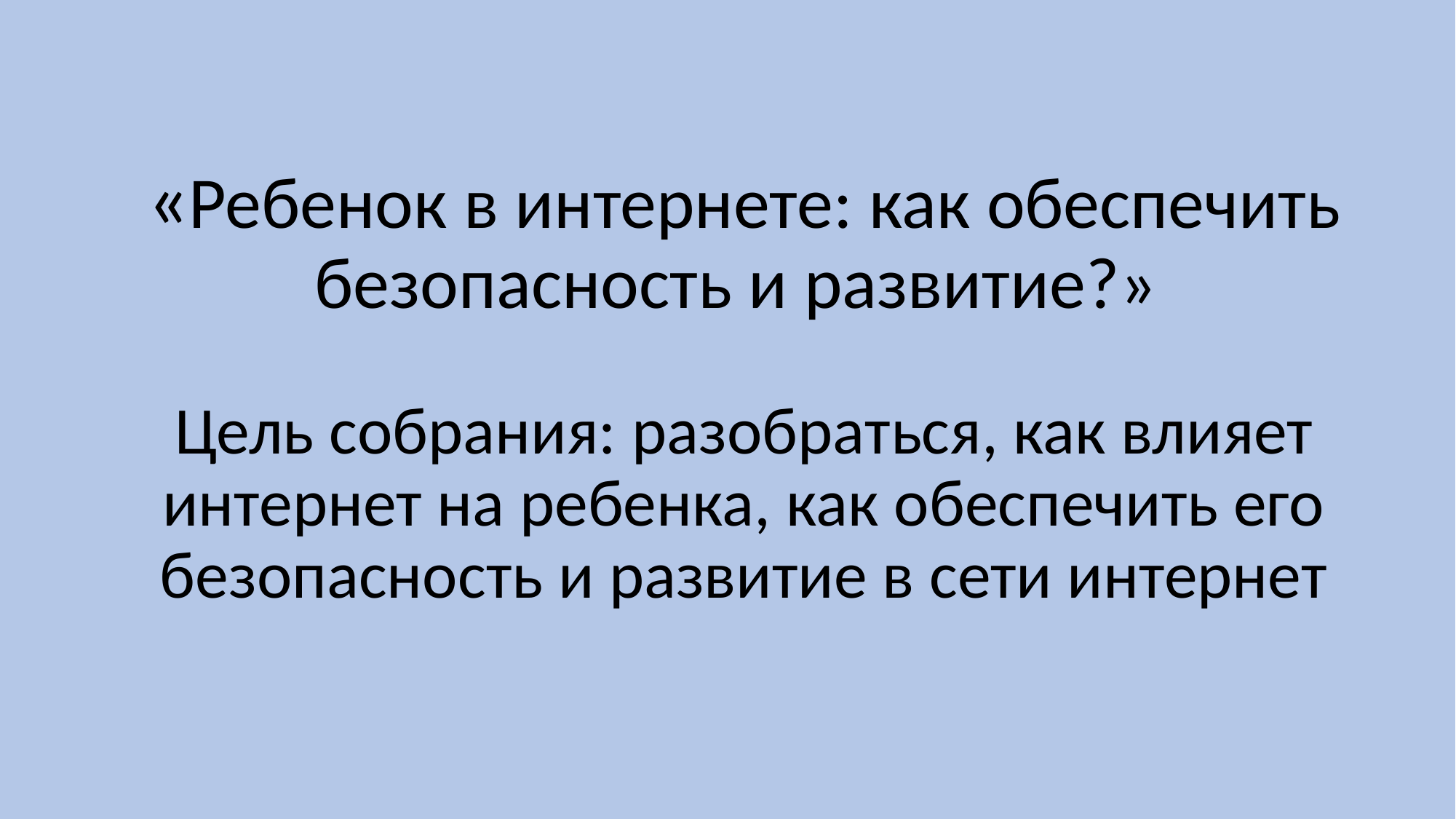

# «Ребенок в интернете: как обеспечить безопасность и развитие?» Цель собрания: разобраться, как влияет интернет на ребенка, как обеспечить его безопасность и развитие в сети интернет